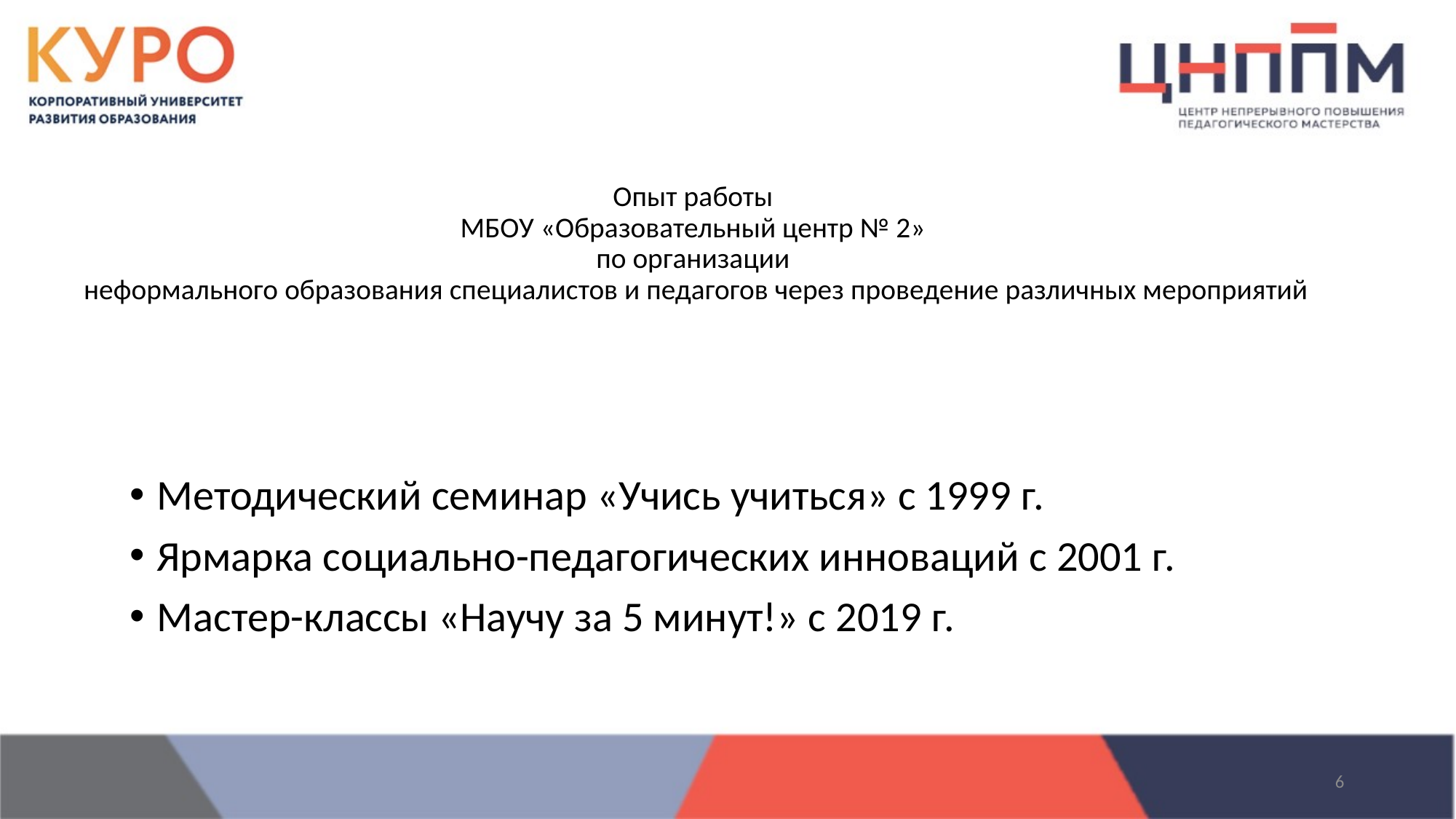

# Опыт работы МБОУ «Образовательный центр № 2» по организации неформального образования специалистов и педагогов через проведение различных мероприятий
Методический семинар «Учись учиться» с 1999 г.
Ярмарка социально-педагогических инноваций с 2001 г.
Мастер-классы «Научу за 5 минут!» с 2019 г.
6